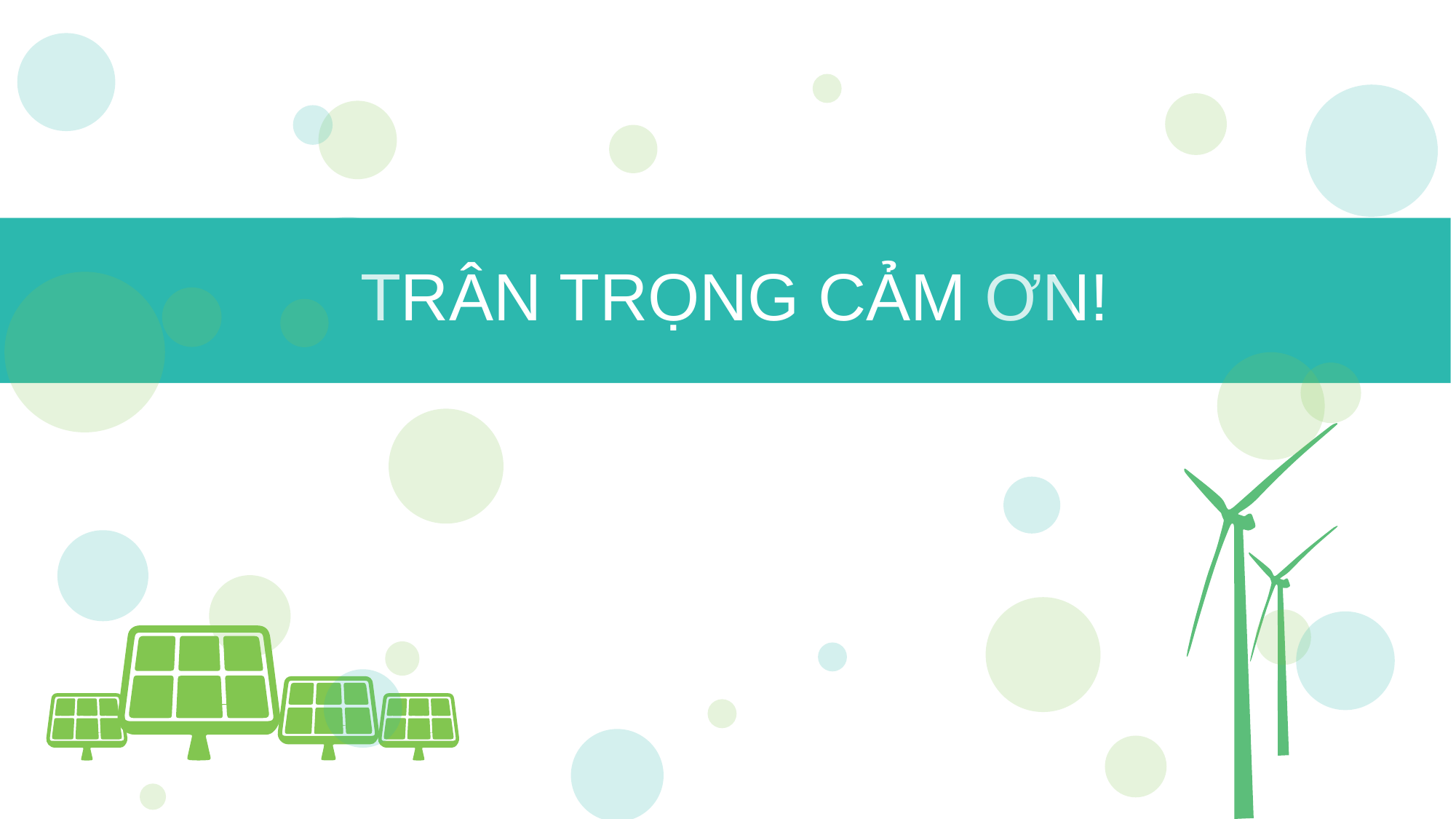

TRÂN TRỌNG CẢM ƠN!

Insert the Sub Title of Your Presentation